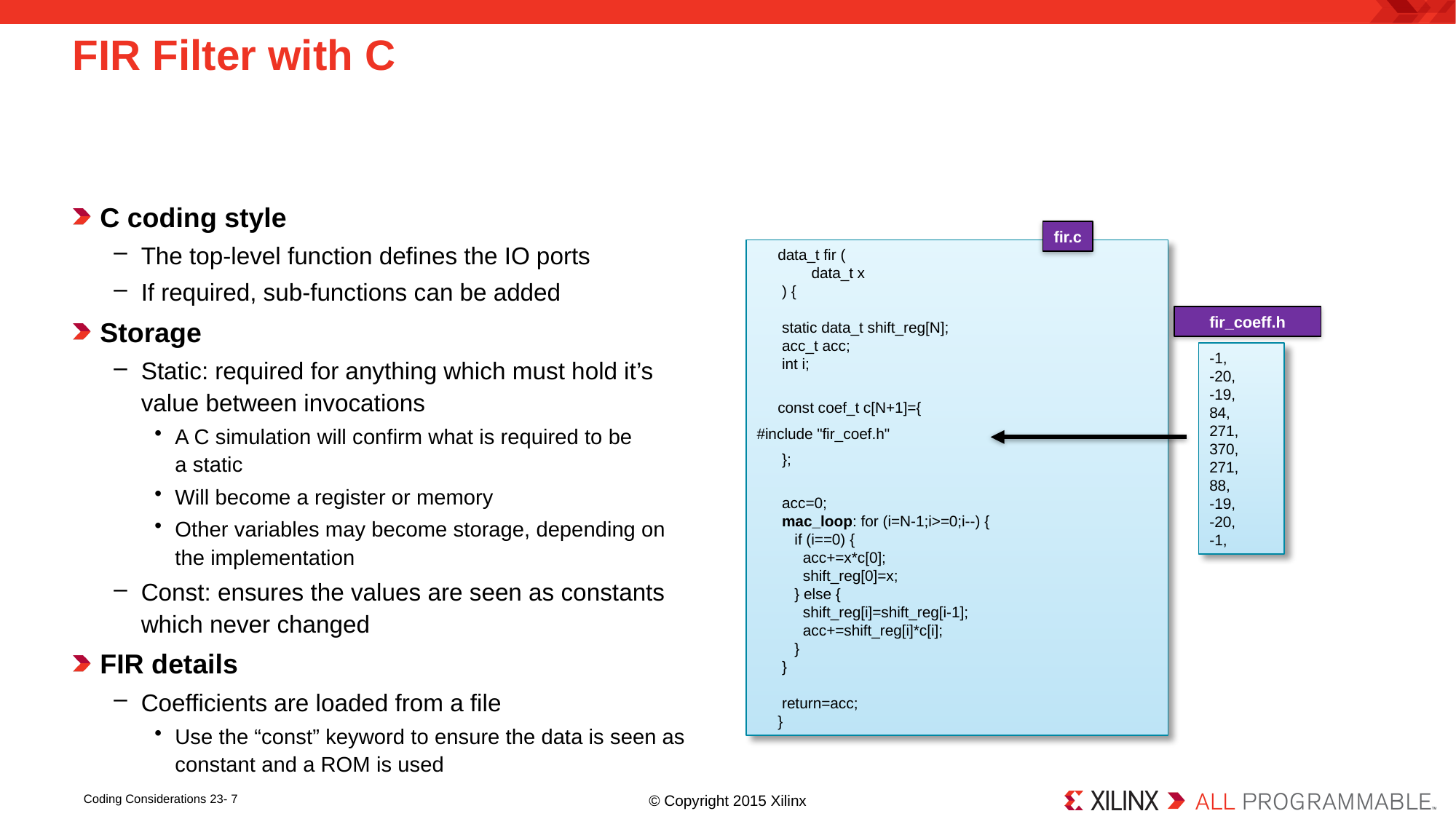

# FIR Filter with C
C coding style
The top-level function defines the IO ports
If required, sub-functions can be added
Storage
Static: required for anything which must hold it’s
value between invocations
A C simulation will confirm what is required to be
a static
Will become a register or memory
Other variables may become storage, depending on
the implementation
Const: ensures the values are seen as constants
which never changed
FIR details
Coefficients are loaded from a file
Use the “const” keyword to ensure the data is seen as
constant and a ROM is used
fir.c
     data_t fir (
	data_t x
      ) {

      static data_t shift_reg[N];
      acc_t acc;
      int i;

     const coef_t c[N+1]={
#include "fir_coef.h"
      };

      acc=0;
      mac_loop: for (i=N-1;i>=0;i--) {
         if (i==0) {
           acc+=x*c[0];
           shift_reg[0]=x;
         } else {
           shift_reg[i]=shift_reg[i-1];
           acc+=shift_reg[i]*c[i];
         }
      }

      return=acc;
     }
fir_coeff.h
-1,
-20,
-19,
84,
271,
370,
271,
88,
-19,
-20,
-1,
Coding Considerations 23- 7
© Copyright 2015 Xilinx